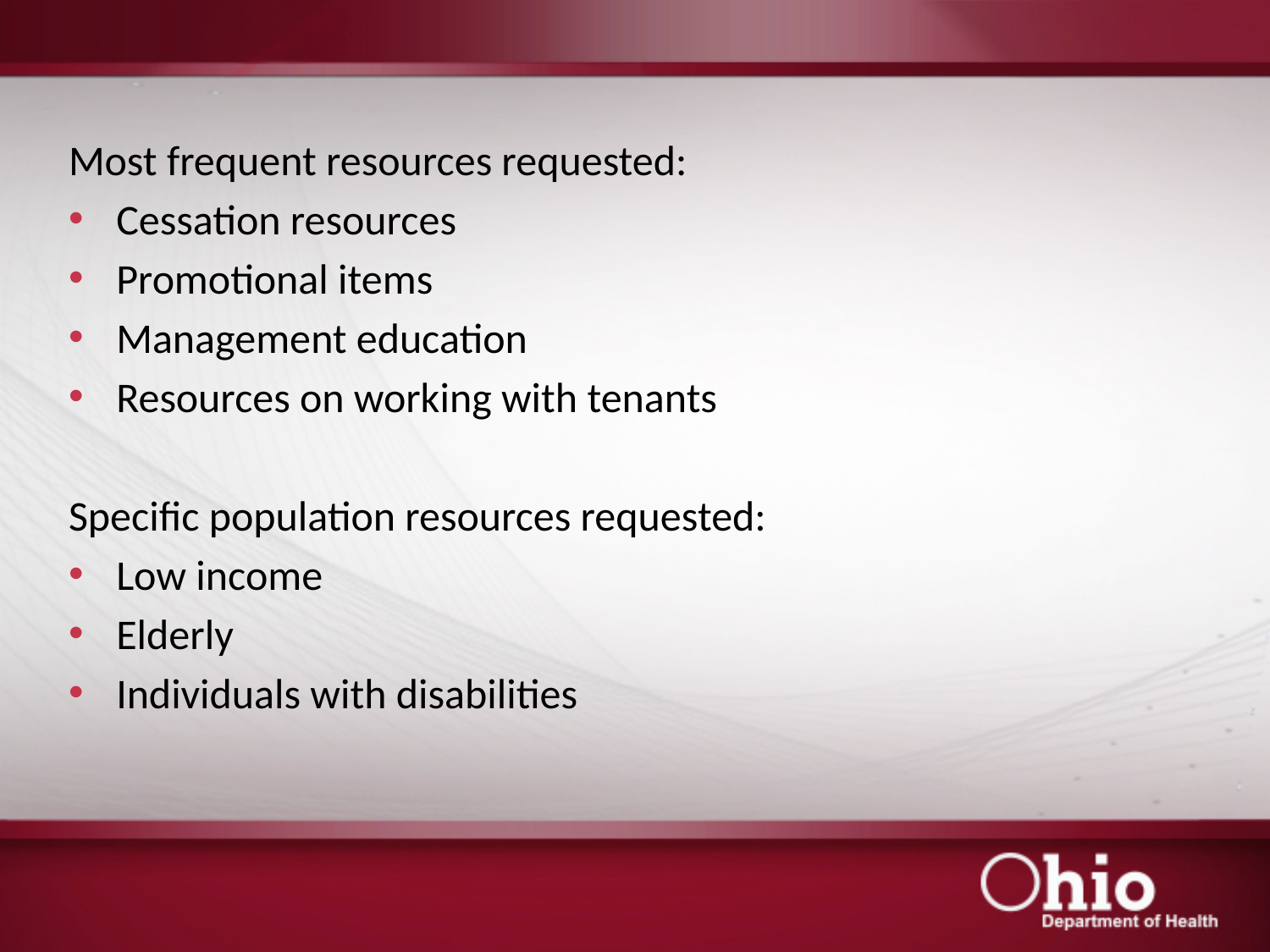

#
Most frequent resources requested:
Cessation resources
Promotional items
Management education
Resources on working with tenants

Specific population resources requested:
Low income
Elderly
Individuals with disabilities